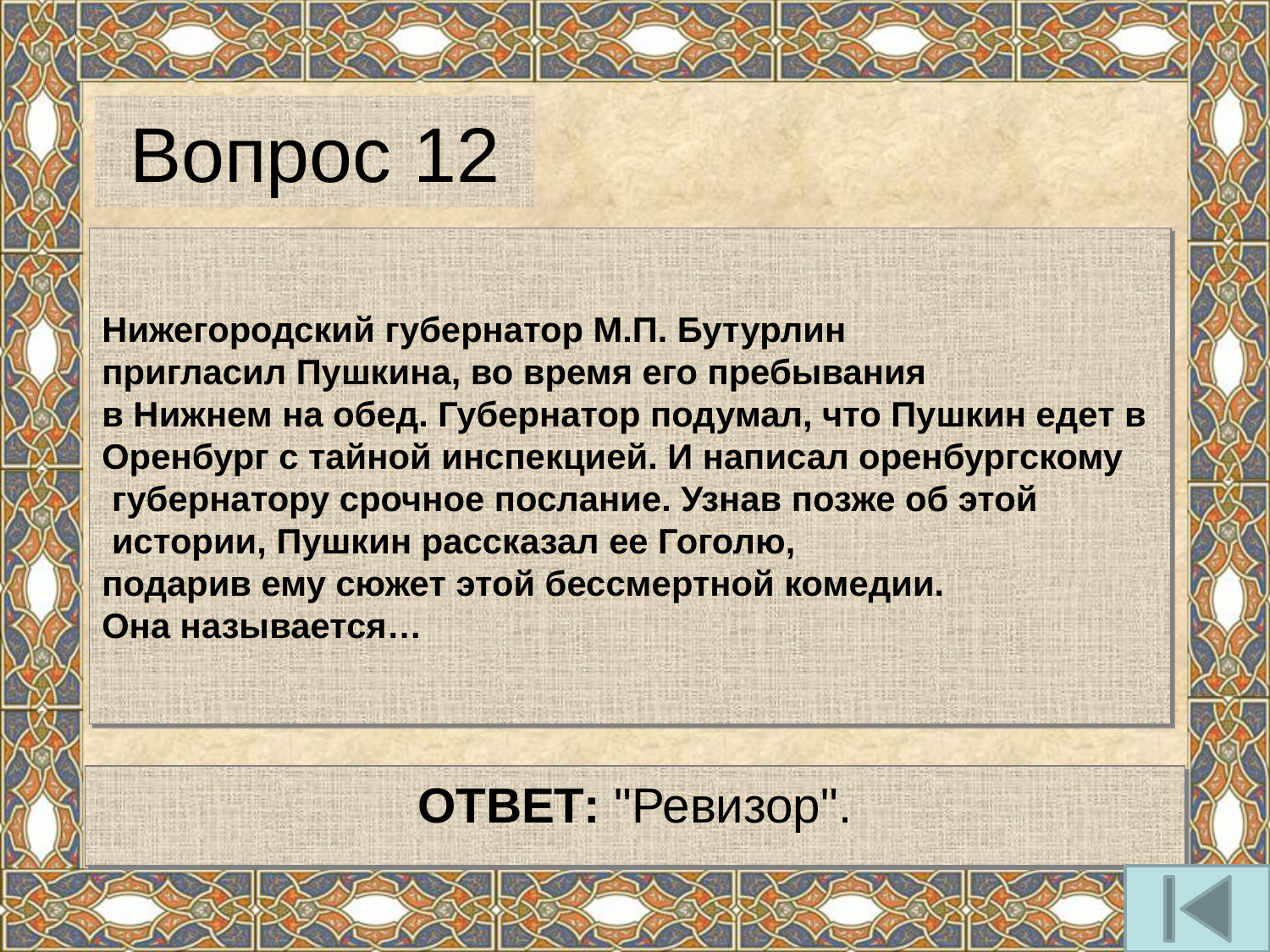

# Вопрос 12
Нижегородский губернатор М.П. Бутурлин
пригласил Пушкина, во время его пребывания
в Нижнем на обед. Губернатор подумал, что Пушкин едет в
Оренбург с тайной инспекцией. И написал оренбургскому
 губернатору срочное послание. Узнав позже об этой
 истории, Пушкин рассказал ее Гоголю,
подарив ему сюжет этой бессмертной комедии.
Она называется…

ОТВЕТ: "Ревизор".